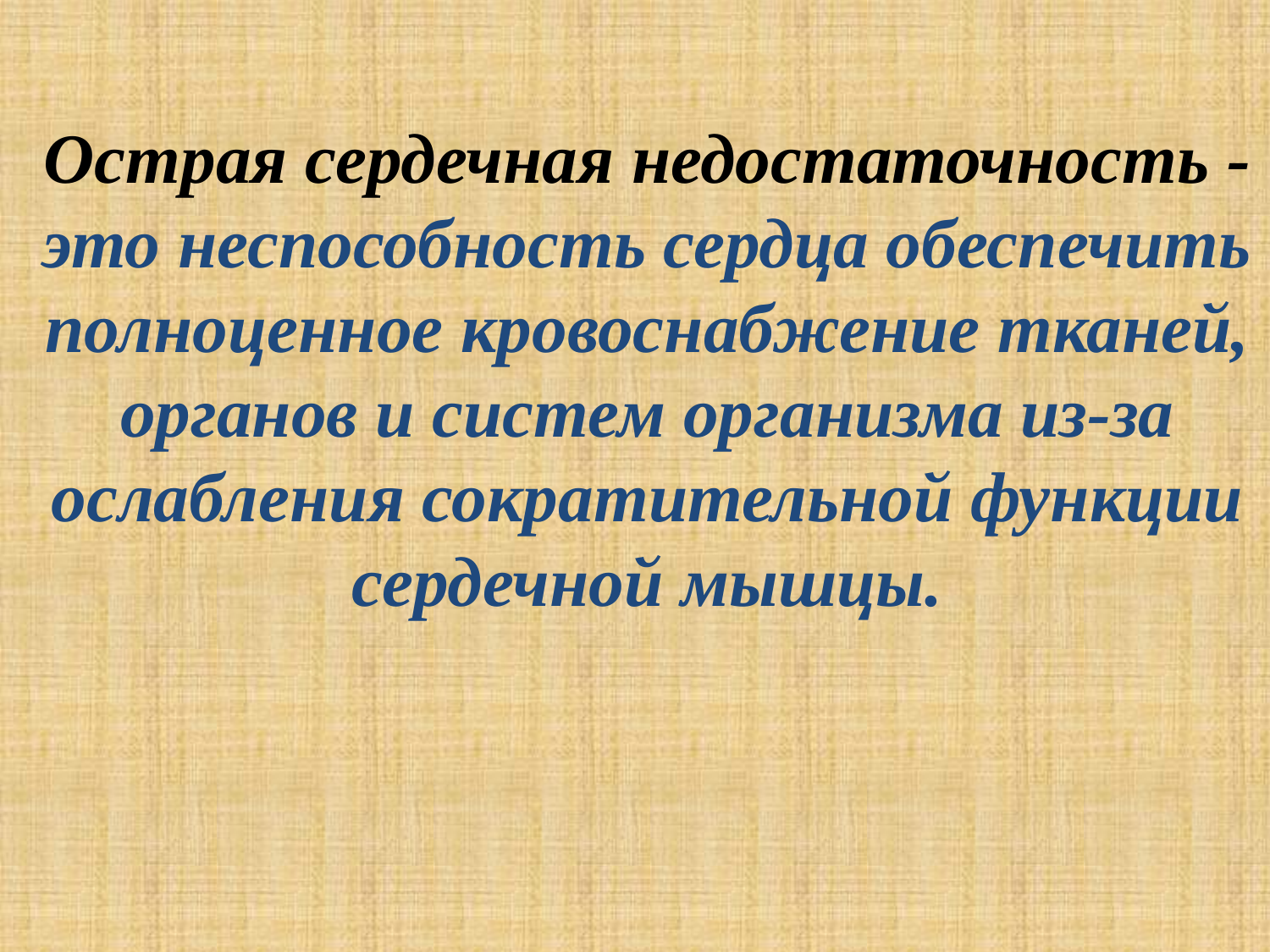

Острая сердечная недостаточность - это неспособность сердца обеспечить полноценное кровоснабжение тканей, органов и систем организма из-за ослабления сократительной функции сердечной мышцы.